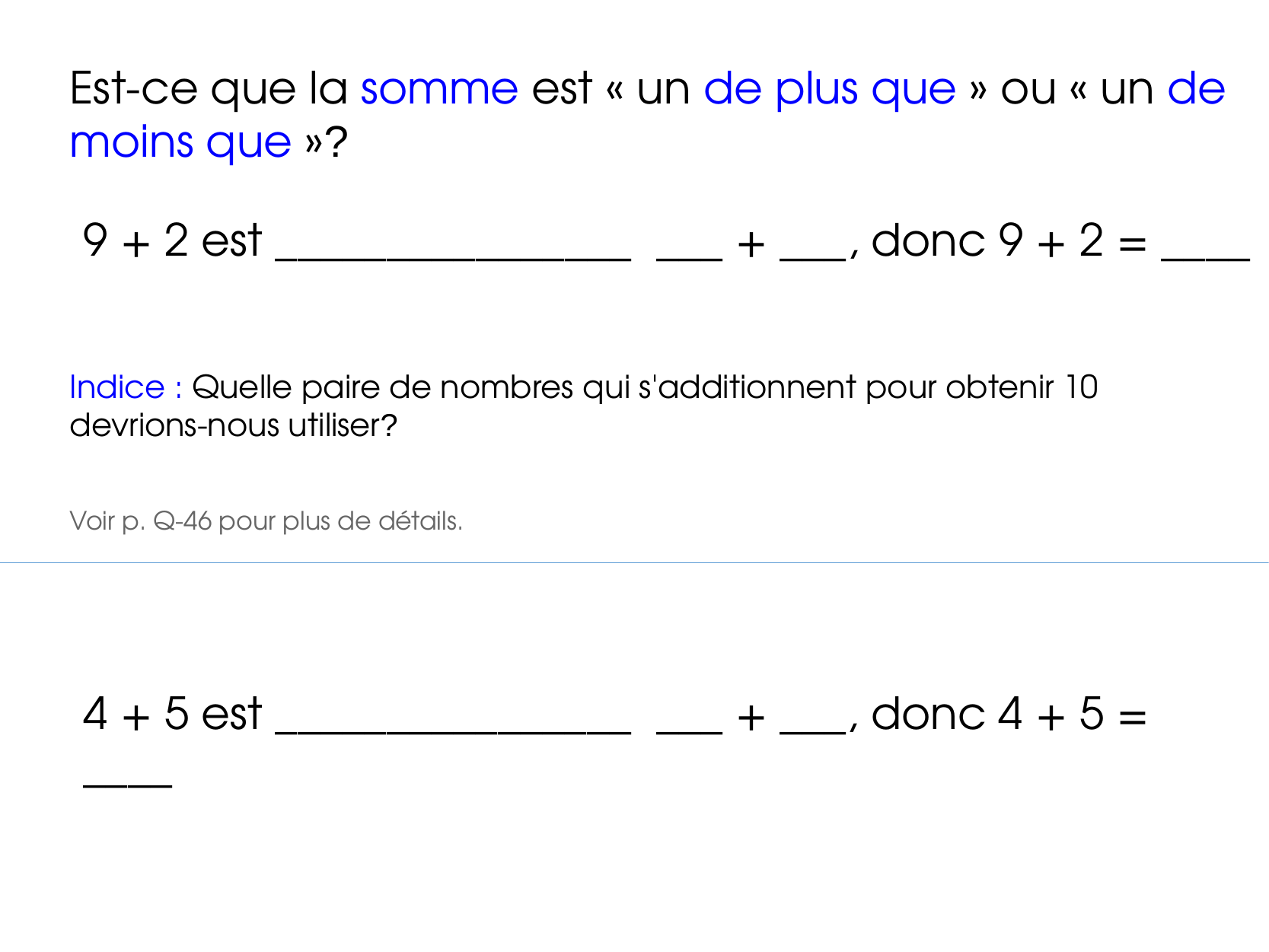

Est-ce que la somme est « un de plus que » ou « un de moins que »?
9 + 2 est ________________  ___ + ___, donc 9 + 2 = ____
Indice : Quelle paire de nombres qui s'additionnent pour obtenir 10 devrions-nous utiliser?
Voir p. Q-46 pour plus de détails.
4 + 5 est ________________  ___ + ___, donc 4 + 5 = ____